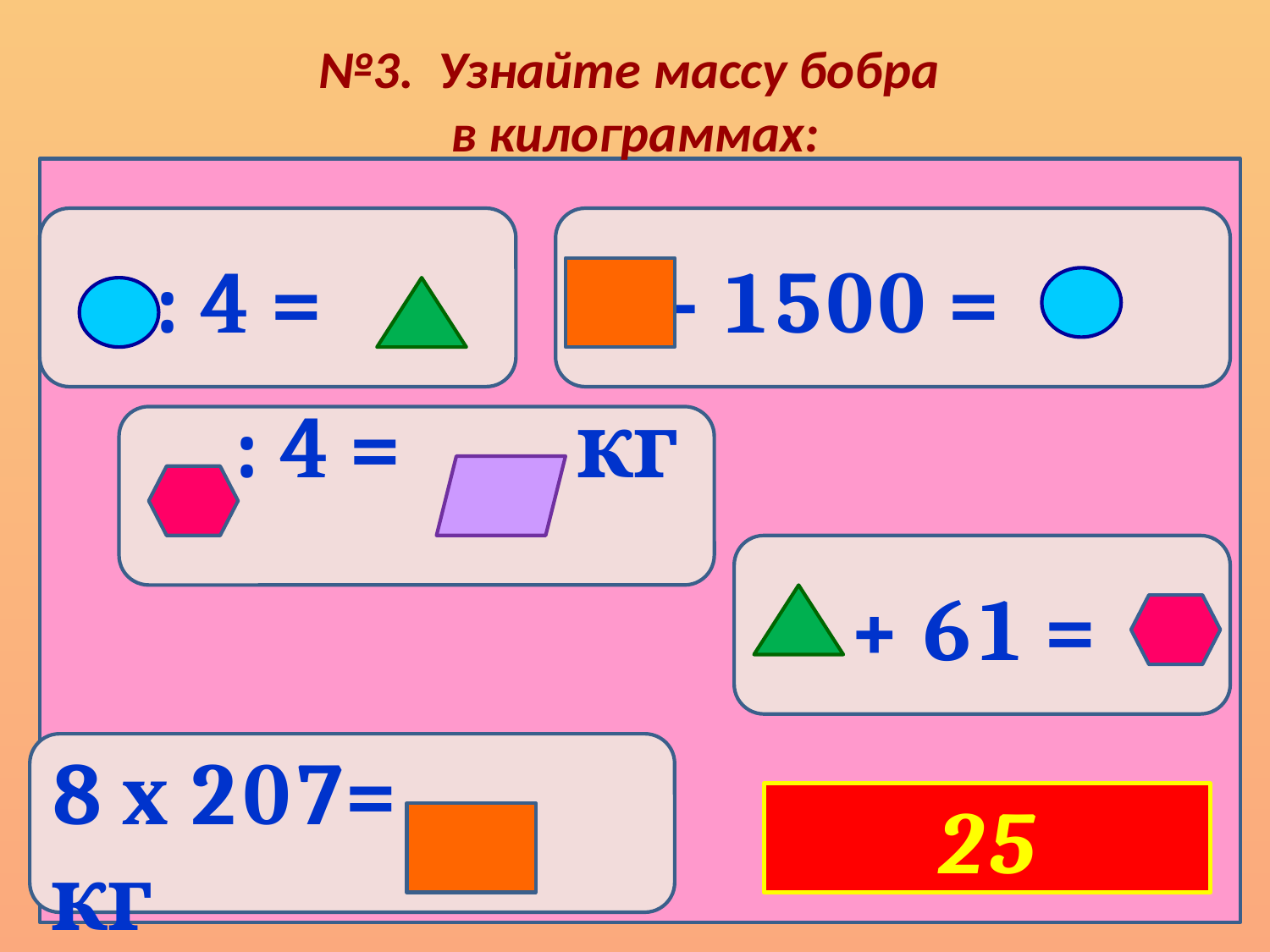

№3.  Узнайте массу бобра
в килограммах:

             : 4 =
             - 1500 =

             : 4 =         кг

             + 61 =

8 x 207=        кг
25